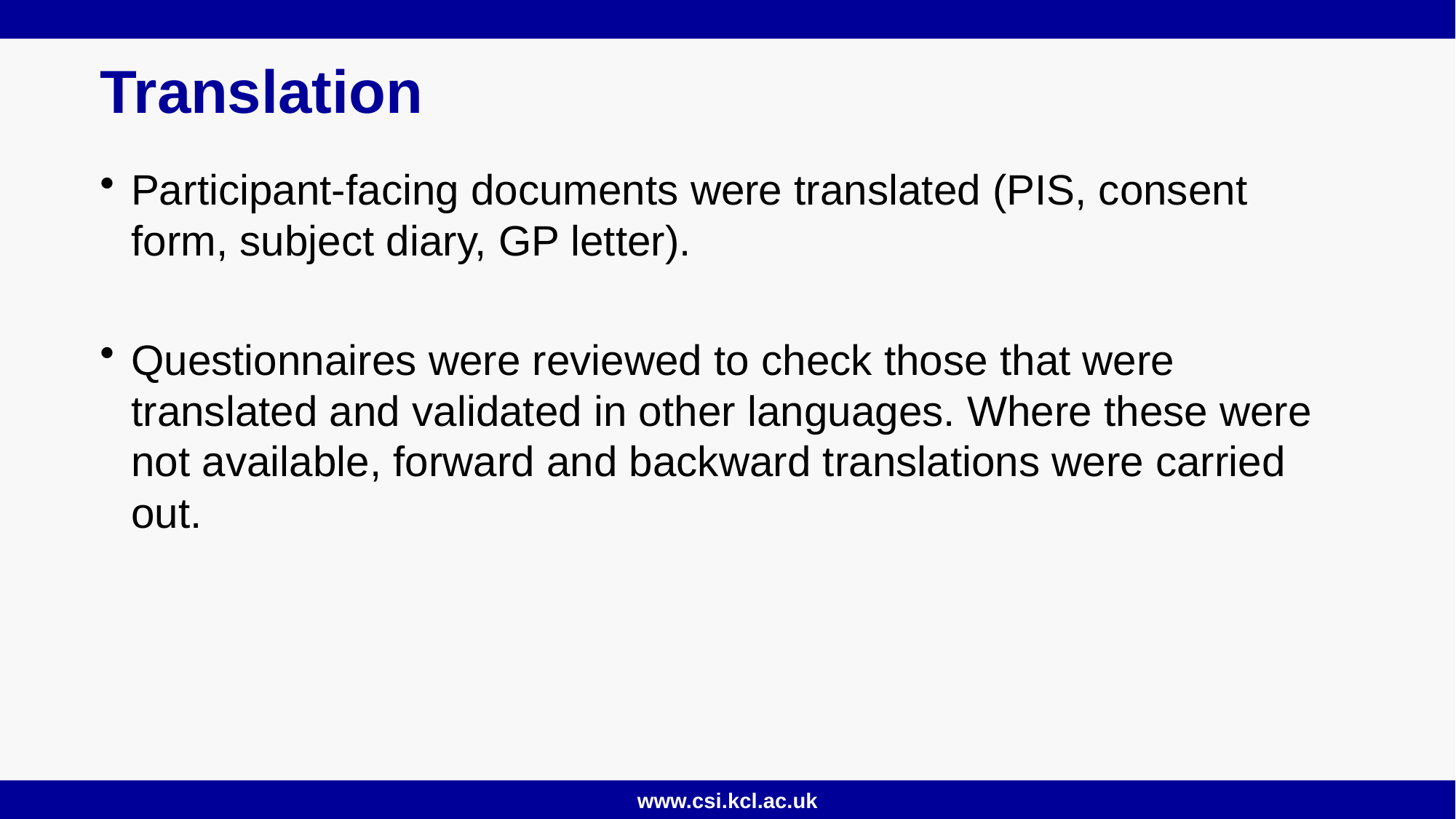

# Translation
Participant-facing documents were translated (PIS, consent form, subject diary, GP letter).

Questionnaires were reviewed to check those that were translated and validated in other languages. Where these were not available, forward and backward translations were carried out.